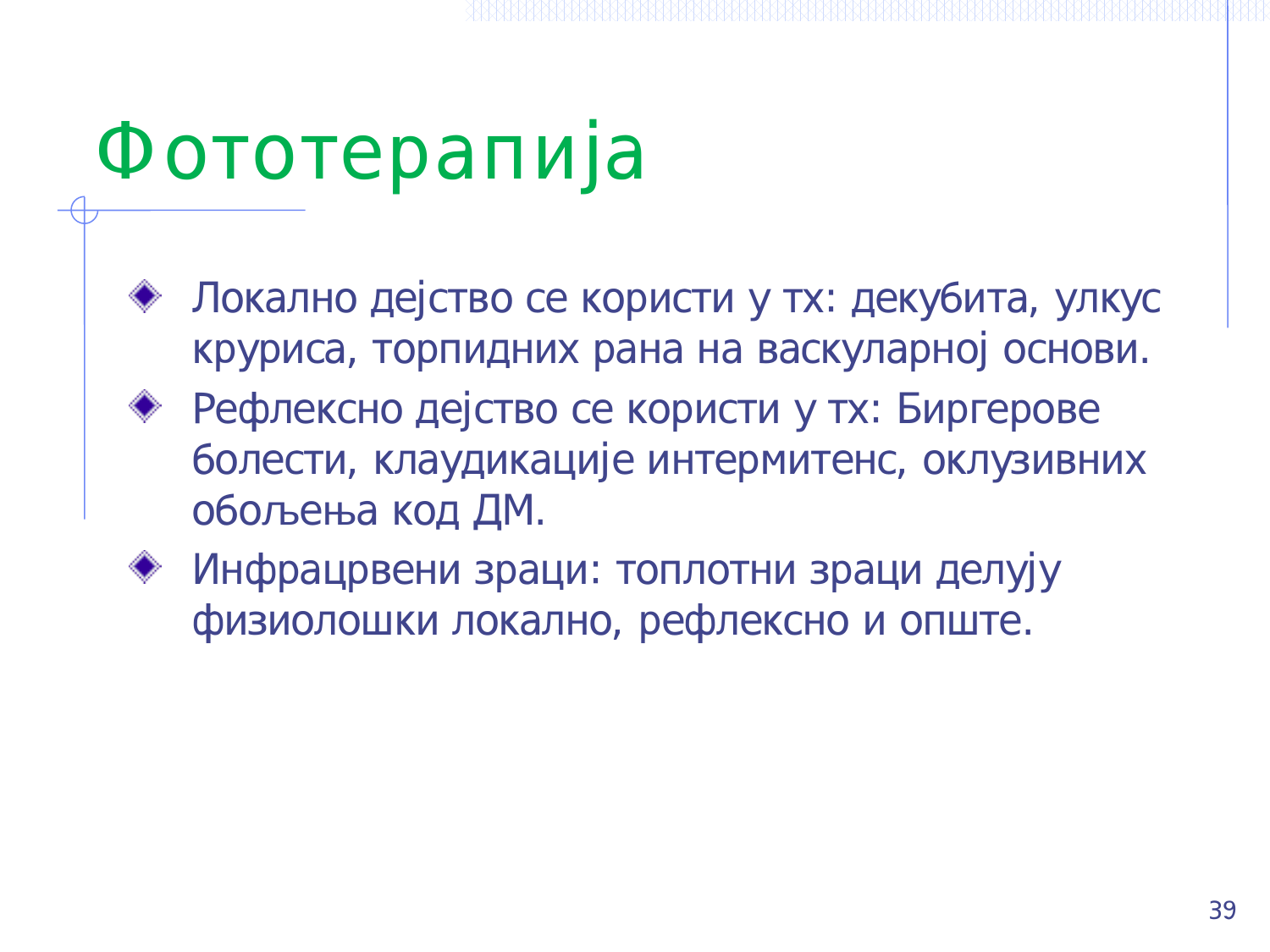

# Фототерапија
Локално дејство се користи у тх: декубита, улкус круриса, торпидних рана на васкуларној основи.
Рефлексно дејство се користи у тх: Биргерове болести, клаудикације интермитенс, оклузивних обољења код ДМ.
Инфрацрвени зраци: топлотни зраци делују физиолошки локално, рефлексно и опште.

39